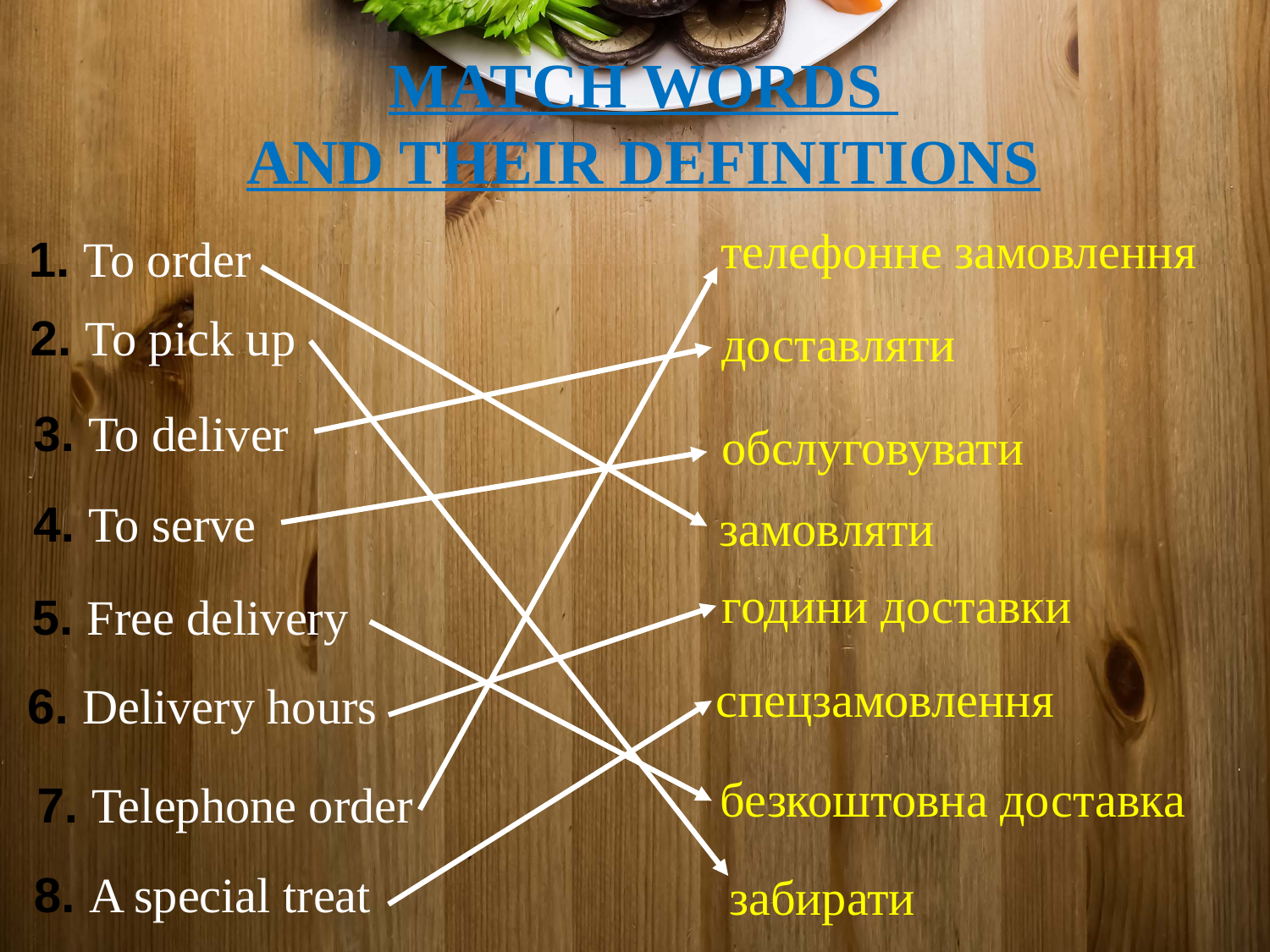

MATCH WORDS
AND THEIR DEFINITIONS
 телефонне замовлення
1. To order
2. To pick up
доставляти
3. To deliver
обслуговувати
4. To serve
замовляти
години доставки
5. Free delivery
спецзамовлення

6. Delivery hours
безкоштовна доставкa
7. Telephone order

забирати
8. A special treat